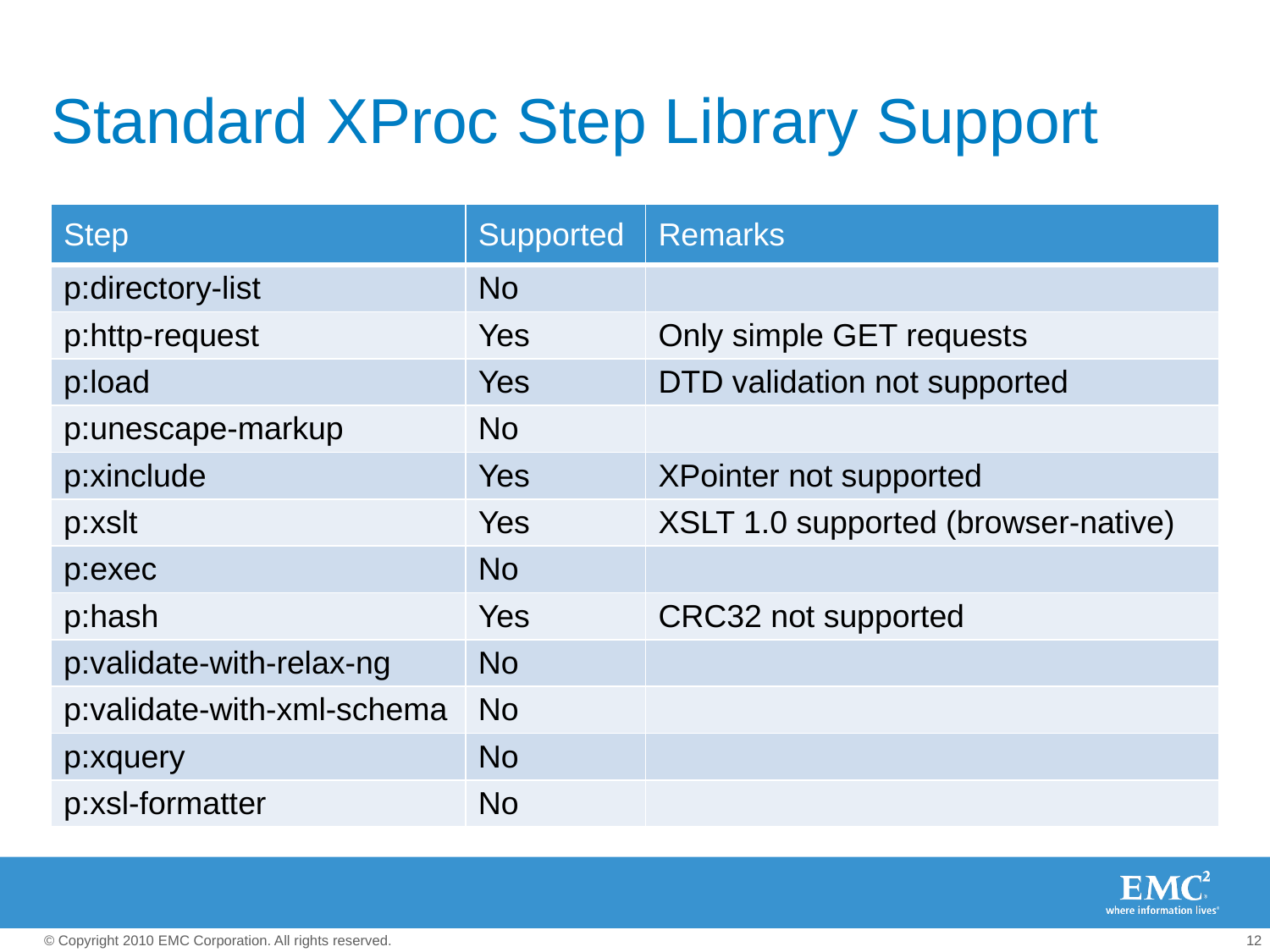

# Standard XProc Step Library Support
| Step | Supported | Remarks |
| --- | --- | --- |
| p:directory-list | No |  |
| p:http-request | Yes | Only simple GET requests |
| p:load | Yes | DTD validation not supported |
| p:unescape-markup | No |  |
| p:xinclude | Yes | XPointer not supported |
| p:xslt | Yes | XSLT 1.0 supported (browser-native) |
| p:exec | No |  |
| p:hash | Yes | CRC32 not supported |
| p:validate-with-relax-ng | No |  |
| p:validate-with-xml-schema | No |  |
| p:xquery | No |  |
| p:xsl-formatter | No |  |